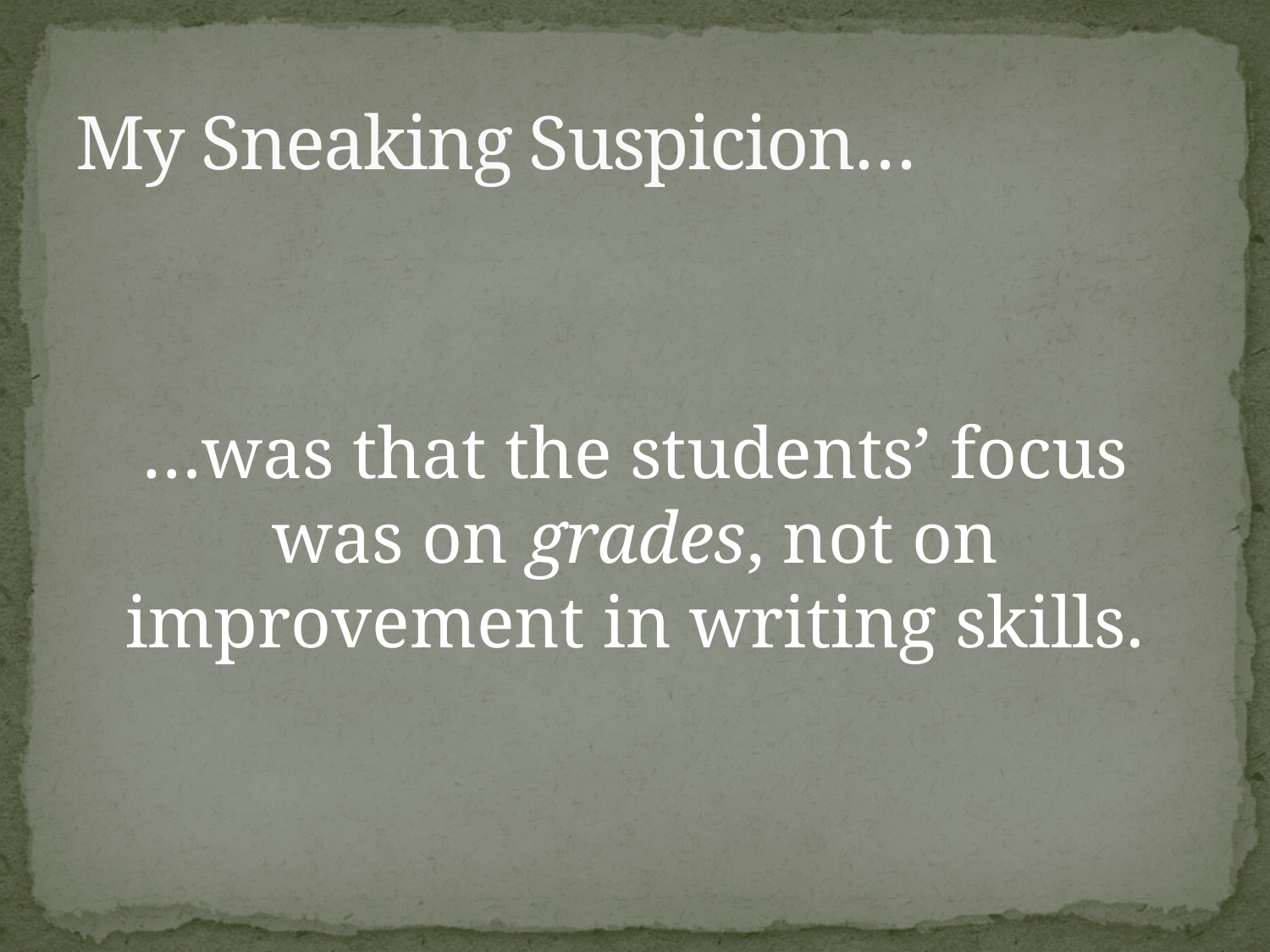

# My Sneaking Suspicion…

…was that the students’ focus was on grades, not on improvement in writing skills.